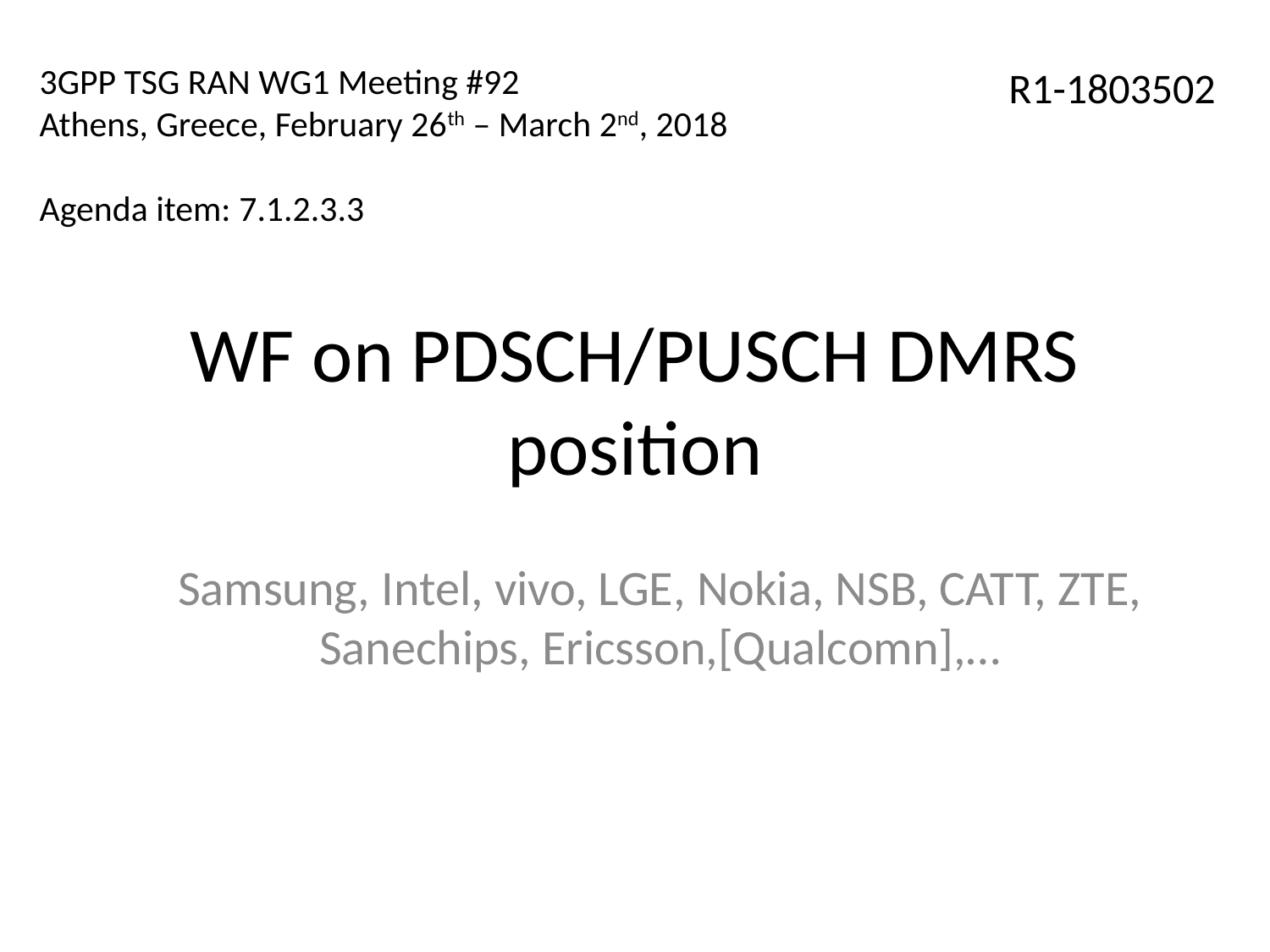

3GPP TSG RAN WG1 Meeting #92
Athens, Greece, February 26th – March 2nd, 2018

Agenda item: 7.1.2.3.3
R1-1803502
# WF on PDSCH/PUSCH DMRS position
Samsung, Intel, vivo, LGE, Nokia, NSB, CATT, ZTE, Sanechips, Ericsson,[Qualcomn],…